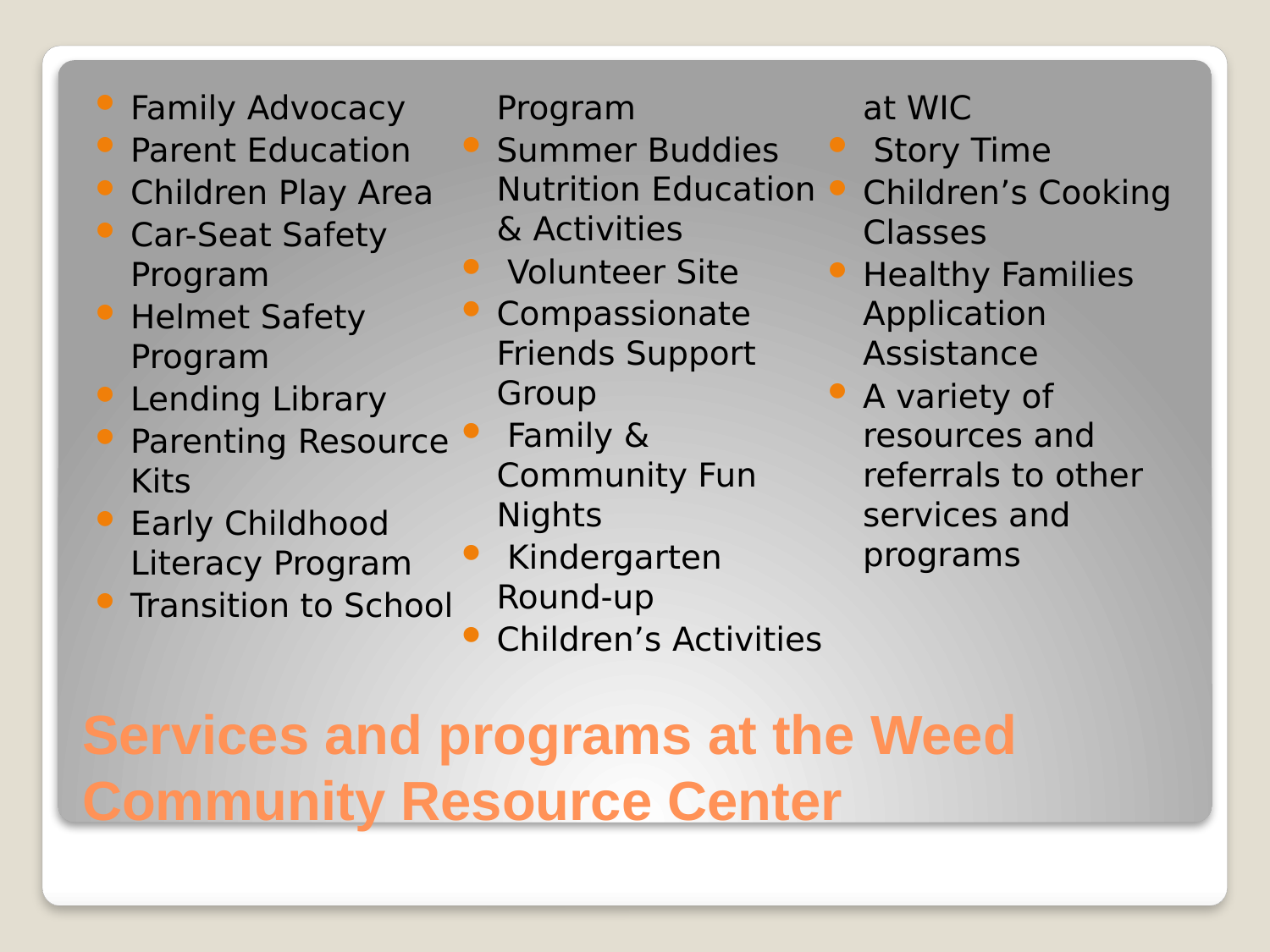

Family Advocacy
Parent Education
Children Play Area
Car-Seat Safety Program
Helmet Safety Program
Lending Library
Parenting Resource Kits
Early Childhood Literacy Program
Transition to School Program
Summer Buddies Nutrition Education & Activities
 Volunteer Site
Compassionate Friends Support Group
 Family & Community Fun Nights
 Kindergarten Round-up
Children’s Activities at WIC
 Story Time
Children’s Cooking Classes
Healthy Families Application Assistance
A variety of resources and referrals to other services and programs
# Services and programs at the Weed Community Resource Center